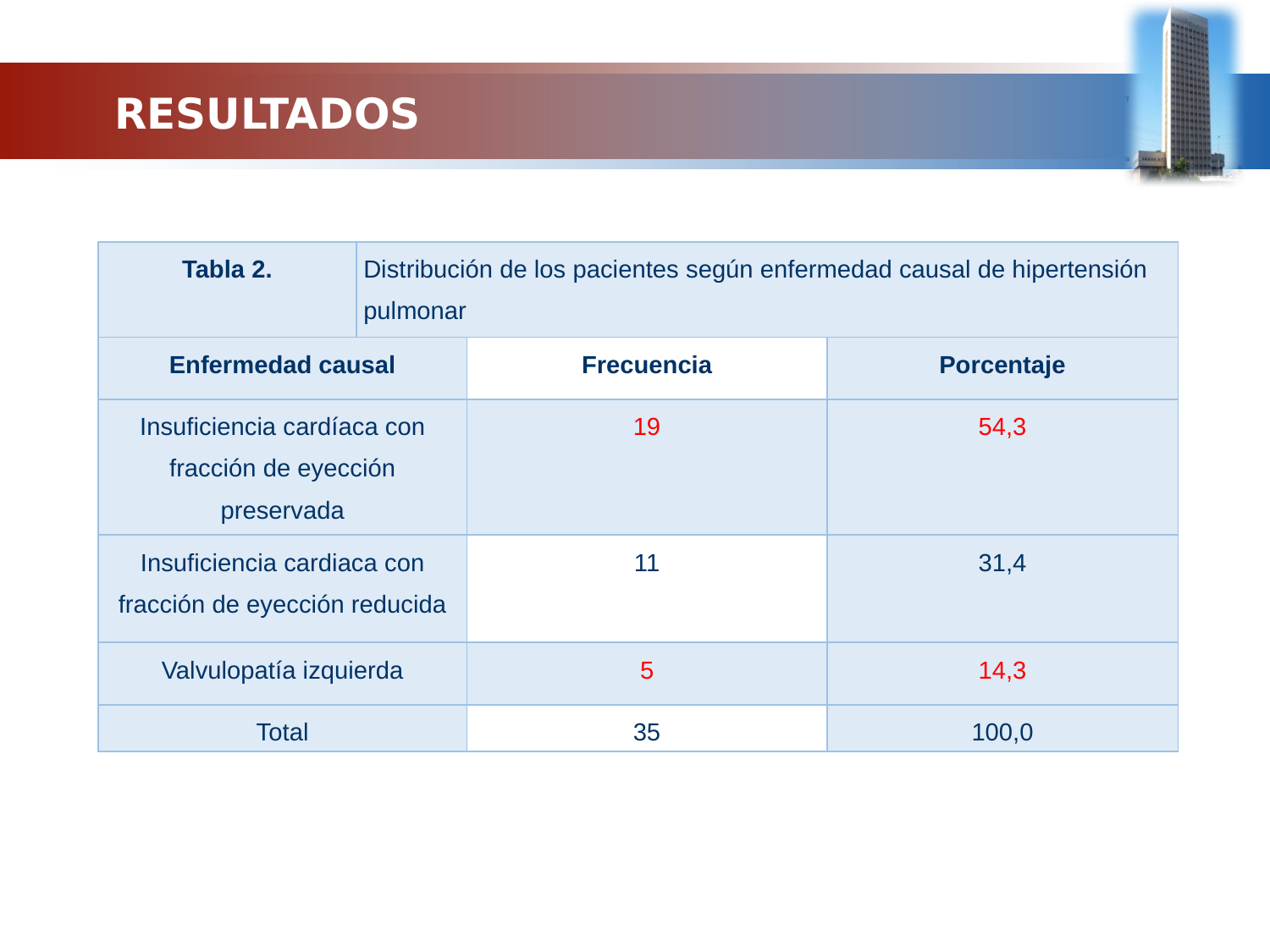

RESULTADOS
| Tabla 2. | Distribución de los pacientes según enfermedad causal de hipertensión pulmonar |  |  |
| --- | --- | --- | --- |
| Enfermedad causal |  | Frecuencia | Porcentaje |
| Insuficiencia cardíaca con fracción de eyección preservada |  | 19 | 54,3 |
| Insuficiencia cardiaca con fracción de eyección reducida |  | 11 | 31,4 |
| Valvulopatía izquierda |  | 5 | 14,3 |
| Total |  | 35 | 100,0 |